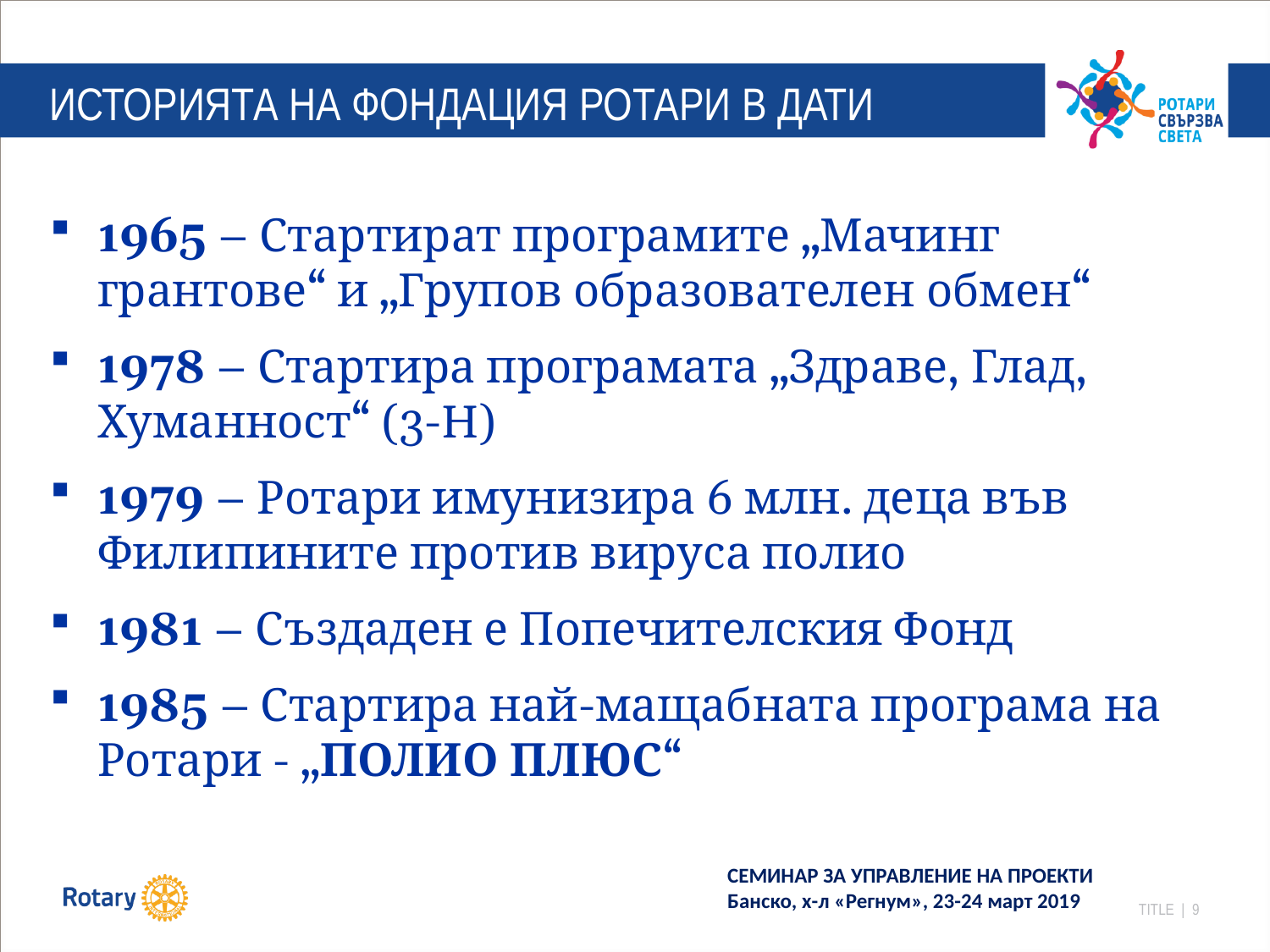

# ИСТОРИЯТА НА ФОНДАЦИЯ РОТАРИ В ДАТИ
1965 – Стартират програмите „Мачинг грантове“ и „Групов образователен обмен“
1978 – Стартира програмата „Здраве, Глад, Хуманност“ (3-H)
1979 – Ротари имунизира 6 млн. деца във Филипините против вируса полио
1981 – Създаден е Попечителския Фонд
1985 – Стартира най-мащабната програма на Ротари - „ПОЛИО ПЛЮС“